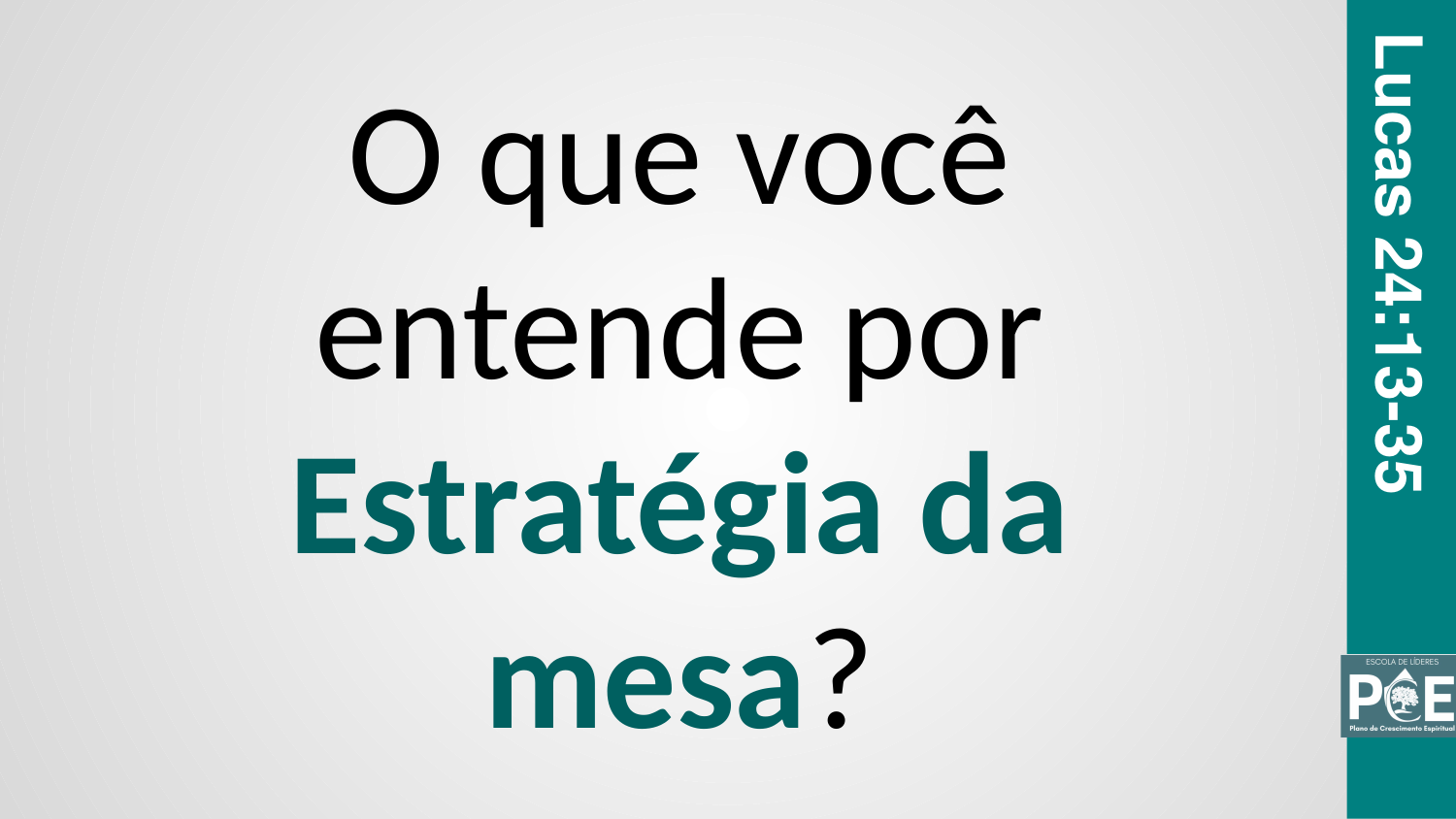

O que você entende por Estratégia da mesa?
Lucas 24:13-35